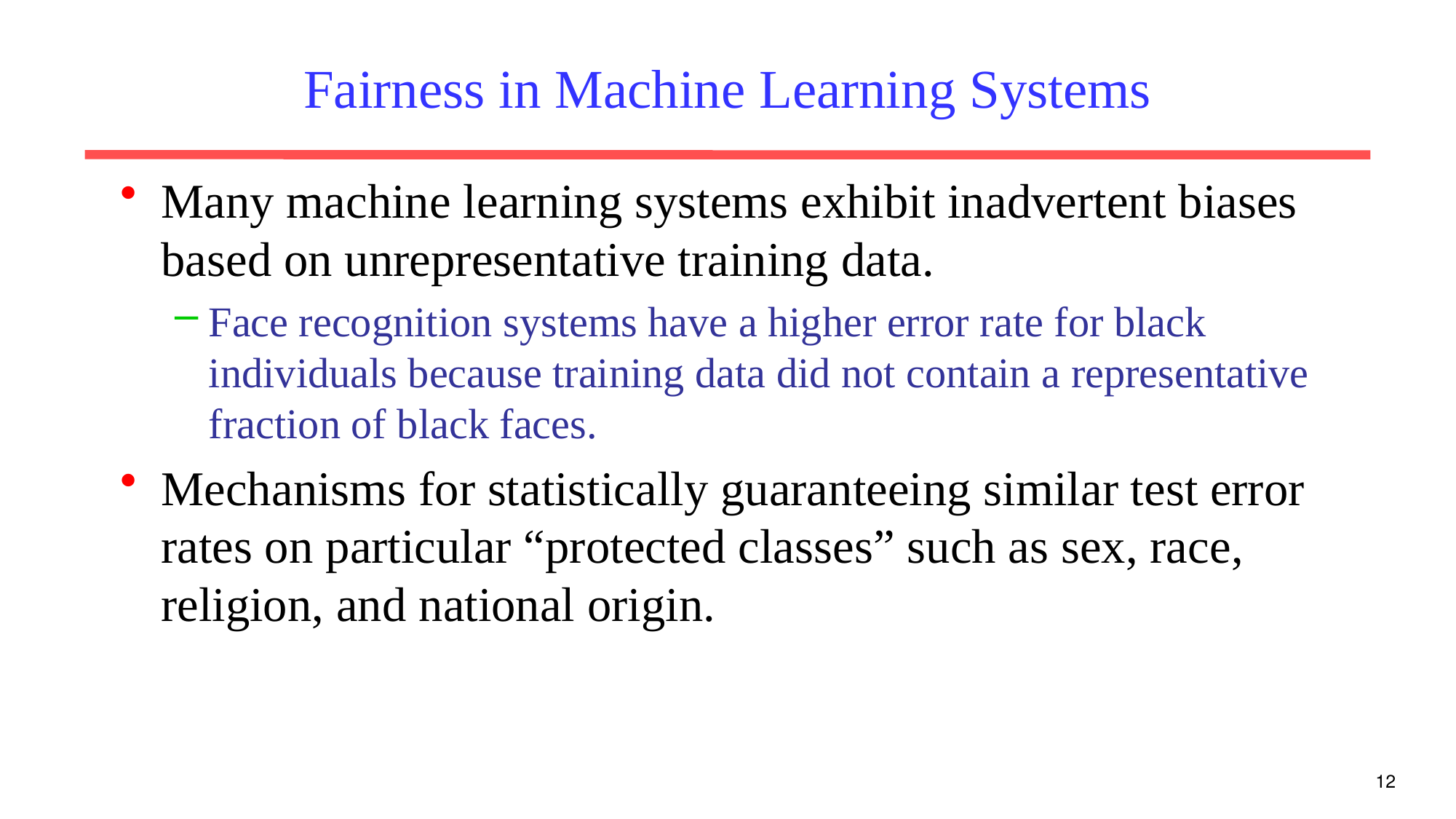

# Fairness in Machine Learning Systems
Many machine learning systems exhibit inadvertent biases based on unrepresentative training data.
Face recognition systems have a higher error rate for black individuals because training data did not contain a representative fraction of black faces.
Mechanisms for statistically guaranteeing similar test error rates on particular “protected classes” such as sex, race, religion, and national origin.
12